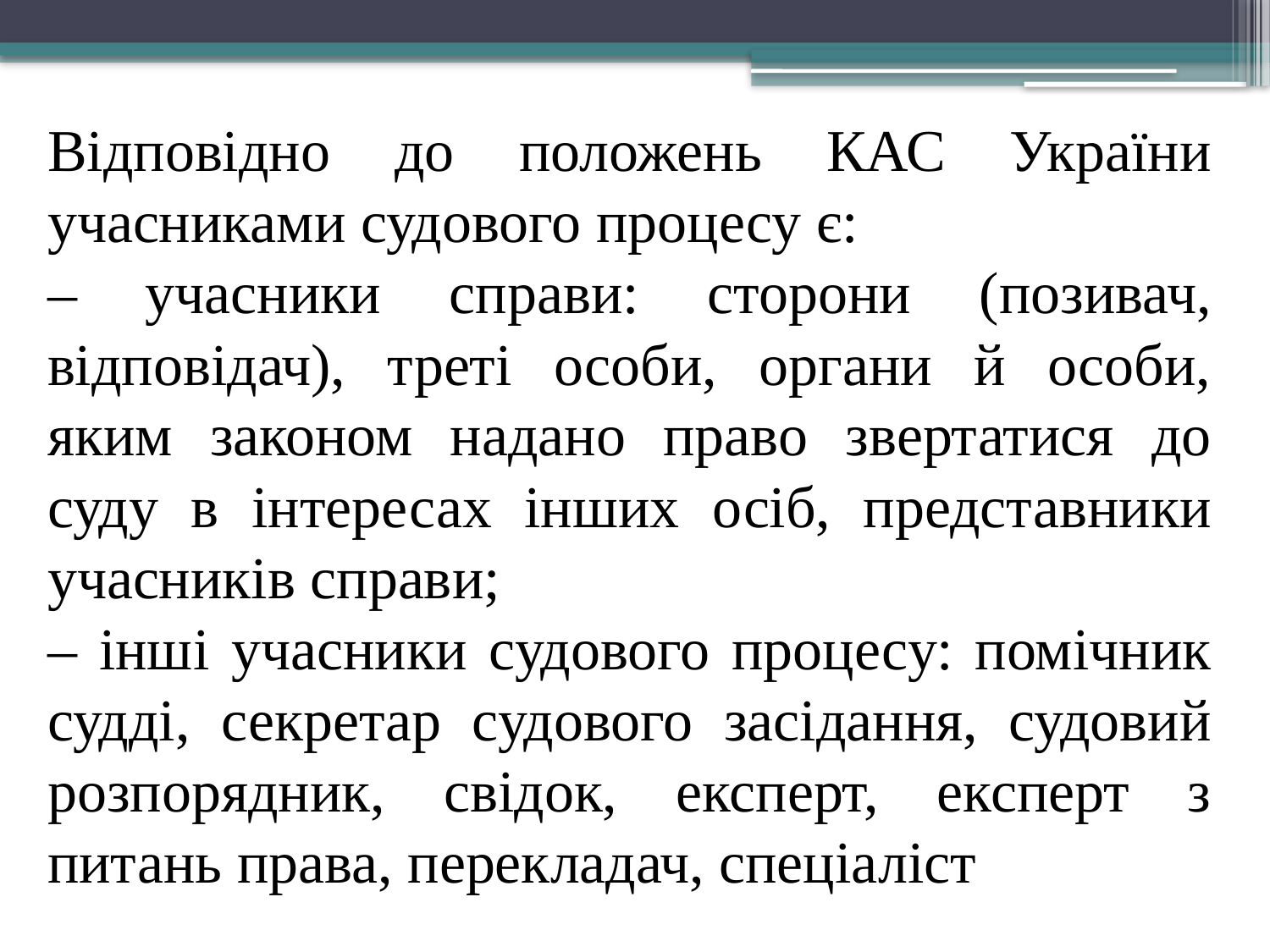

Відповідно до положень КАС України учасниками судового процесу є:
– учасники справи: сторони (позивач, відповідач), треті особи, органи й особи, яким законом надано право звертатися до суду в інтересах інших осіб, представники учасників справи;
– інші учасники судового процесу: помічник судді, секретар судового засідання, судовий розпорядник, свідок, експерт, експерт з питань права, перекладач, спеціаліст